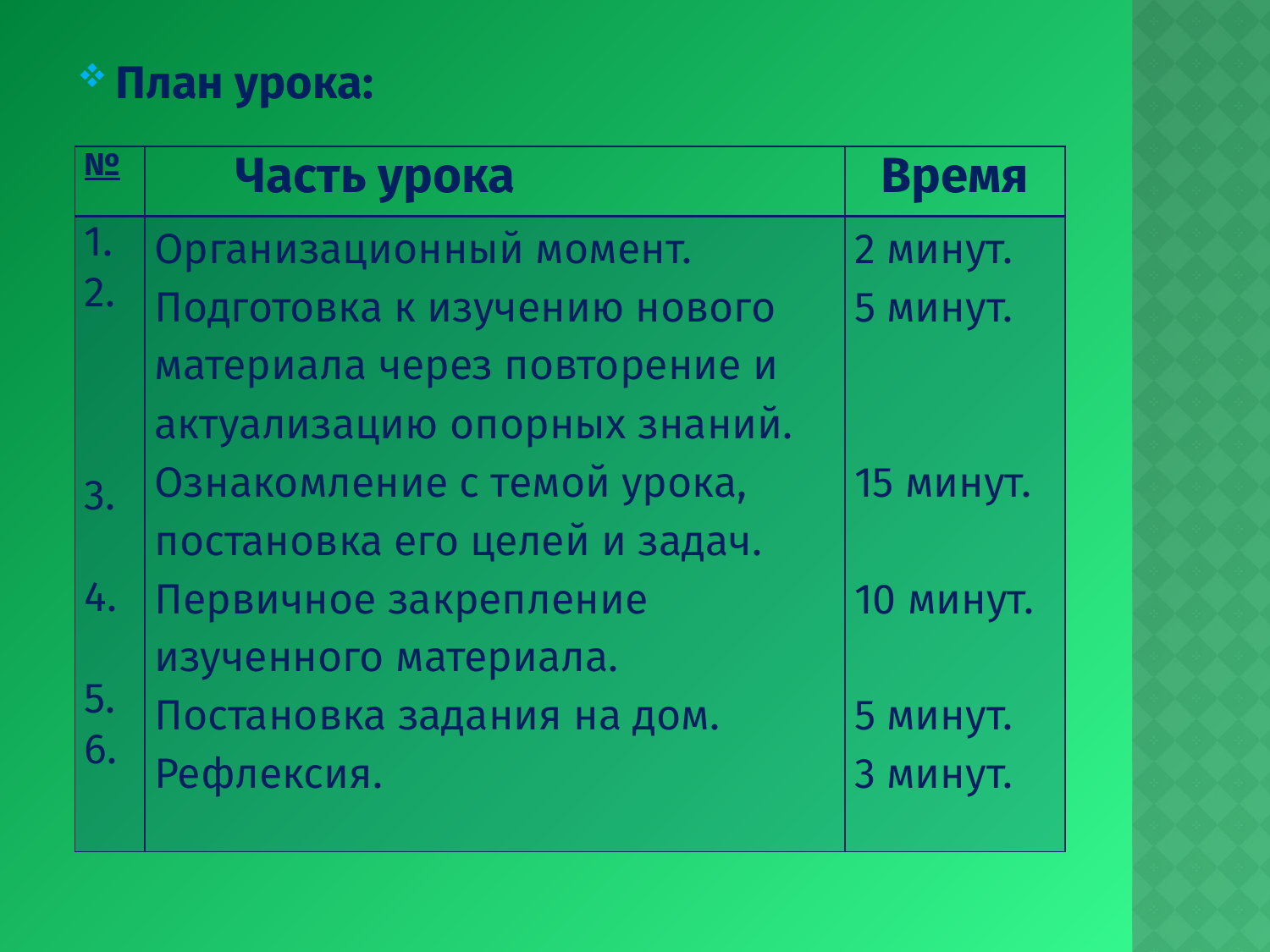

План урока:

| № | Часть урока | Время |
| --- | --- | --- |
| 1. 2. 3. 4. 5. 6. | Организационный момент. Подготовка к изучению нового материала через повторение и актуализацию опорных знаний. Ознакомление с темой урока, постановка его целей и задач. Первичное закрепление изученного материала. Постановка задания на дом. Рефлексия. | 2 минут. 5 минут. 15 минут. 10 минут. 5 минут. 3 минут. |